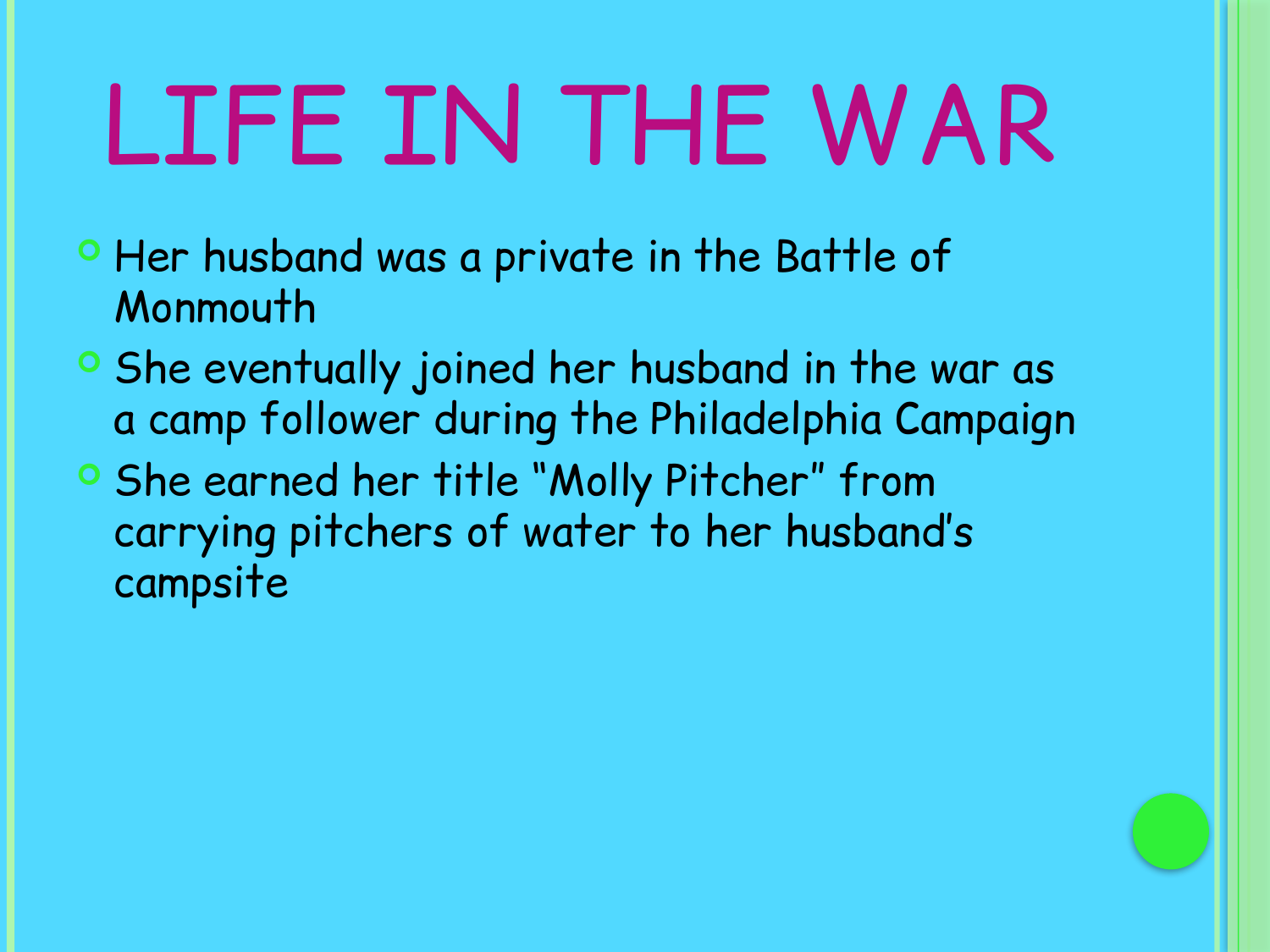

# Life in the war
Her husband was a private in the Battle of Monmouth
She eventually joined her husband in the war as a camp follower during the Philadelphia Campaign
She earned her title “Molly Pitcher” from carrying pitchers of water to her husband’s campsite